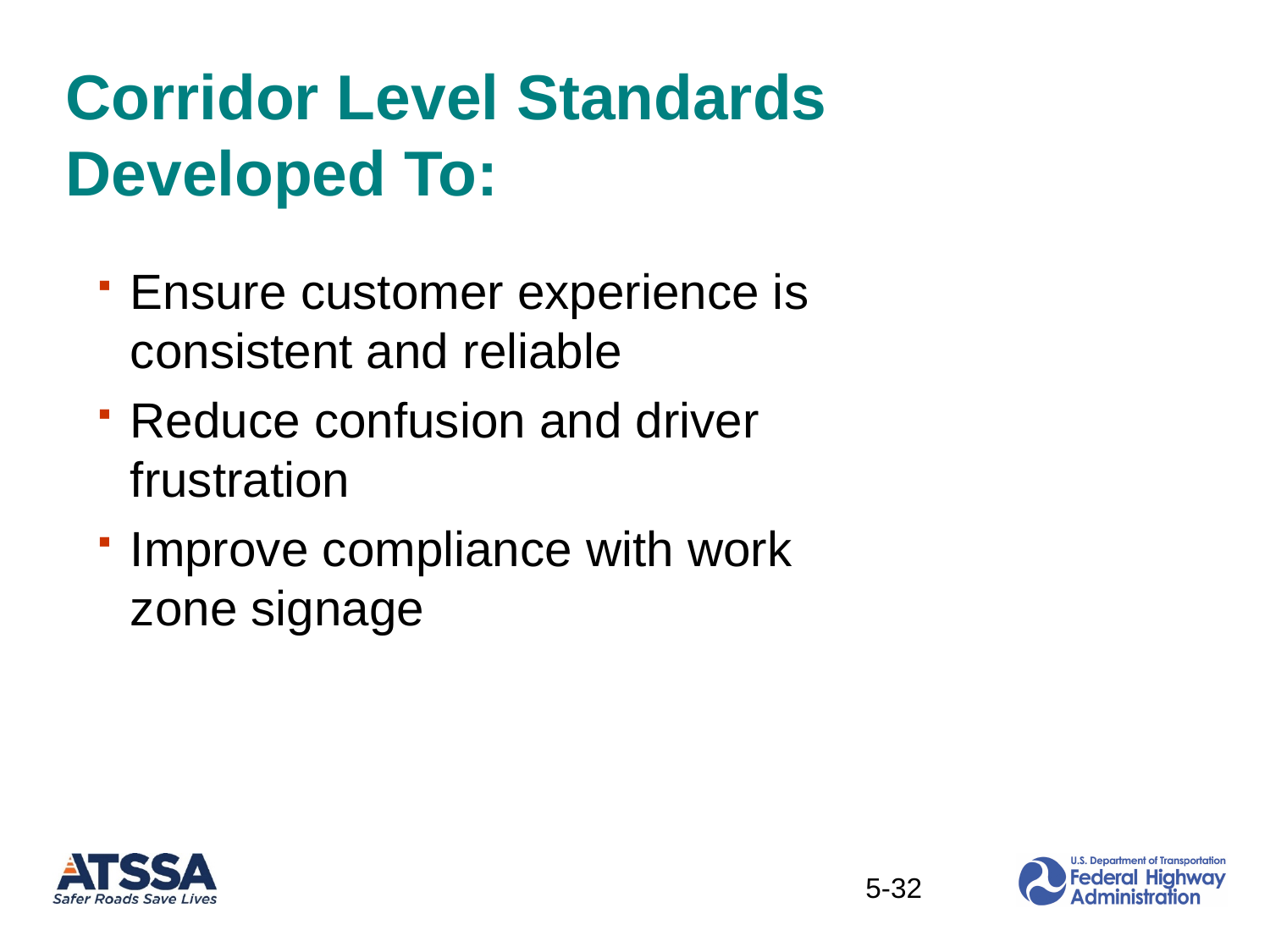

# Corridor Level Standards Developed To:
Ensure customer experience is consistent and reliable
Reduce confusion and driver frustration
Improve compliance with work zone signage